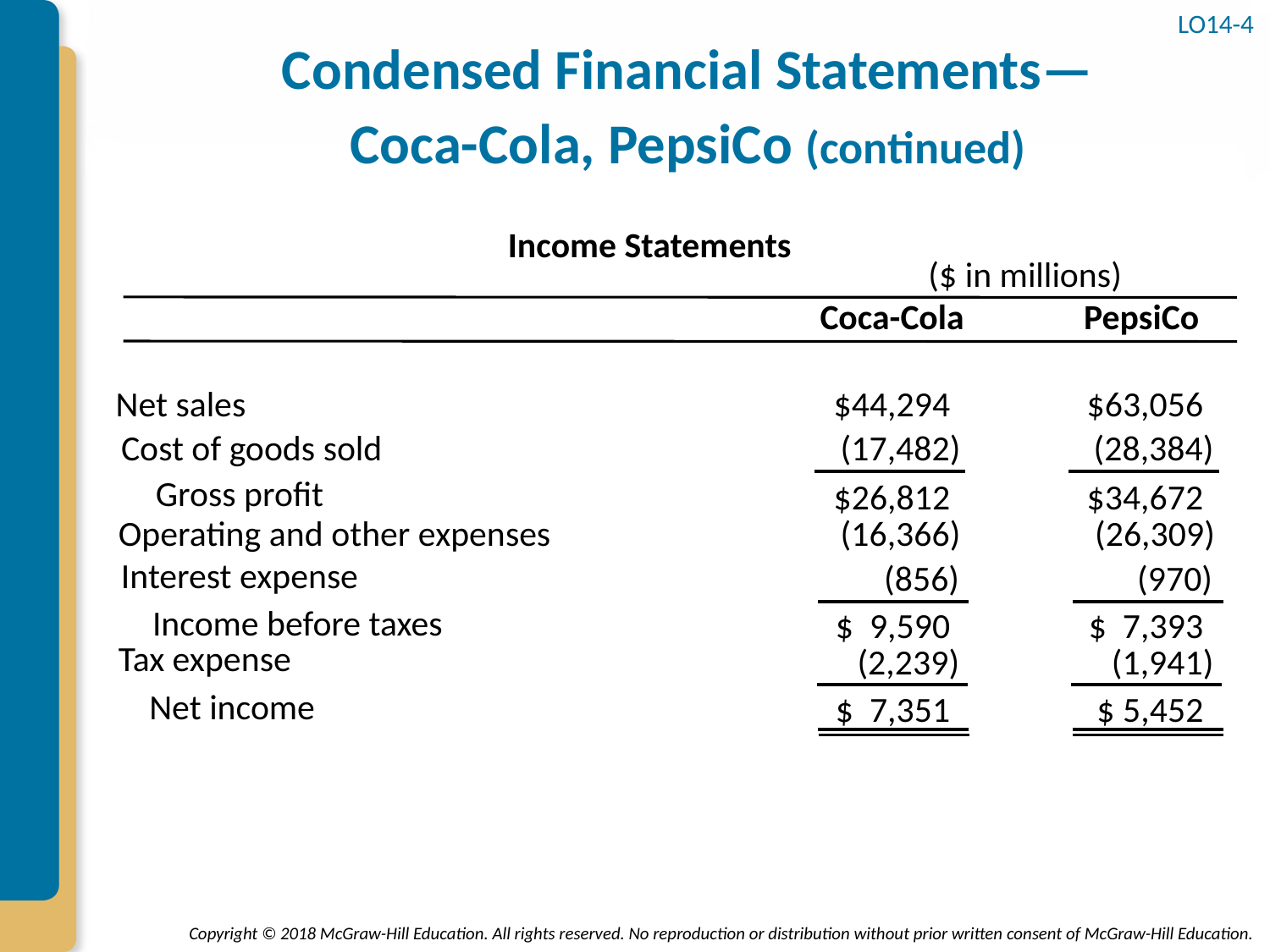

# Condensed Financial Statements— Coca-Cola, PepsiCo (continued)
LO14-4
Income Statements
($ in millions)
Coca-Cola
PepsiCo
Net sales
$44,294
$63,056
(17,482)
(28,384)
Cost of goods sold
Gross profit
$26,812
$34,672
Operating and other expenses
(16,366)
(26,309)
Interest expense
(856)
(970)
Income before taxes
$  9,590
$  7,393
Tax expense
(2,239)
(1,941)
Net income
$  7,351
$ 5,452